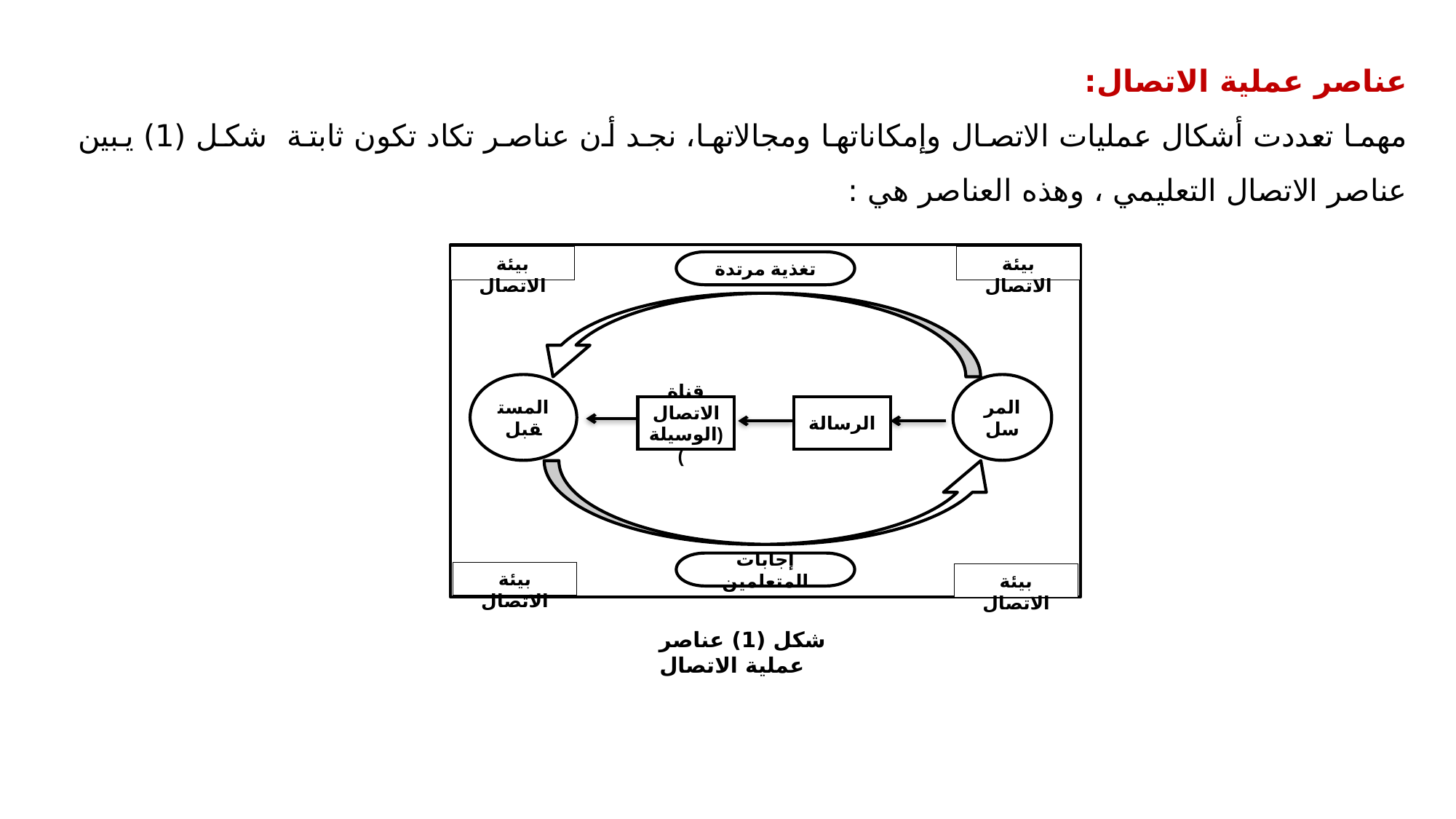

عناصر عملية الاتصال:
مهما تعددت أشكال عمليات الاتصال وإمكاناتها ومجالاتها، نجد أن عناصر تكاد تكون ثابتة  شكل (1) يبين عناصر الاتصال التعليمي ، وهذه العناصر هي :

بيئة الاتصال
بيئة الاتصال
تغذية مرتدة

المستقبل
المرسل
قناة الاتصال (الوسيلة )
الرسالة

إجابات المتعلمين
بيئة الاتصال
بيئة الاتصال

شكل (1) عناصر عملية الاتصال